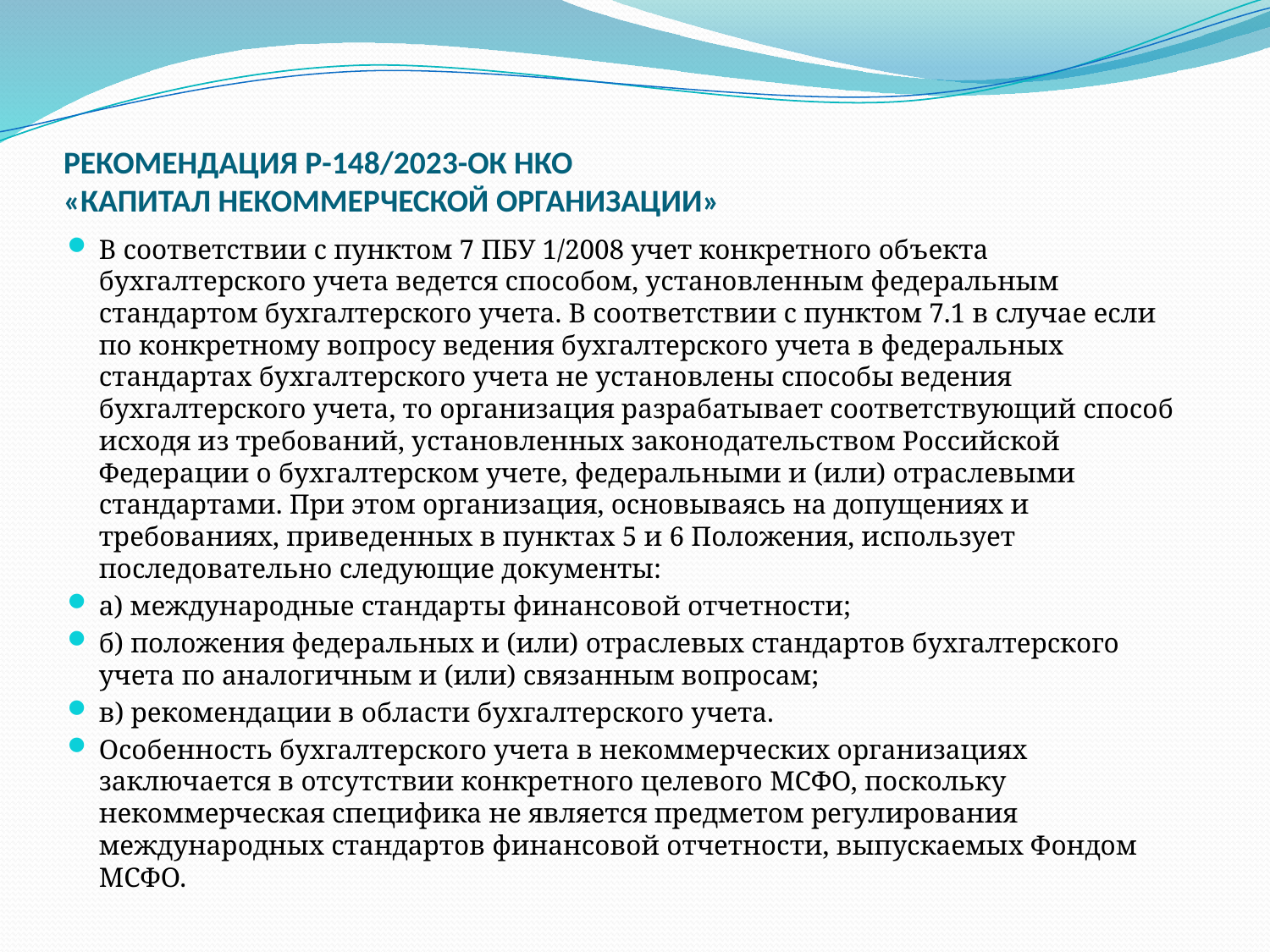

# РЕКОМЕНДАЦИЯ Р-148/2023-ОК НКО «КАПИТАЛ НЕКОММЕРЧЕСКОЙ ОРГАНИЗАЦИИ»
В соответствии с пунктом 7 ПБУ 1/2008 учет конкретного объекта бухгалтерского учета ведется способом, установленным федеральным стандартом бухгалтерского учета. В соответствии с пунктом 7.1 в случае если по конкретному вопросу ведения бухгалтерского учета в федеральных стандартах бухгалтерского учета не установлены способы ведения бухгалтерского учета, то организация разрабатывает соответствующий способ исходя из требований, установленных законодательством Российской Федерации о бухгалтерском учете, федеральными и (или) отраслевыми стандартами. При этом организация, основываясь на допущениях и требованиях, приведенных в пунктах 5 и 6 Положения, использует последовательно следующие документы:
а) международные стандарты финансовой отчетности;
б) положения федеральных и (или) отраслевых стандартов бухгалтерского учета по аналогичным и (или) связанным вопросам;
в) рекомендации в области бухгалтерского учета.
Особенность бухгалтерского учета в некоммерческих организациях заключается в отсутствии конкретного целевого МСФО, поскольку некоммерческая специфика не является предметом регулирования международных стандартов финансовой отчетности, выпускаемых Фондом МСФО.